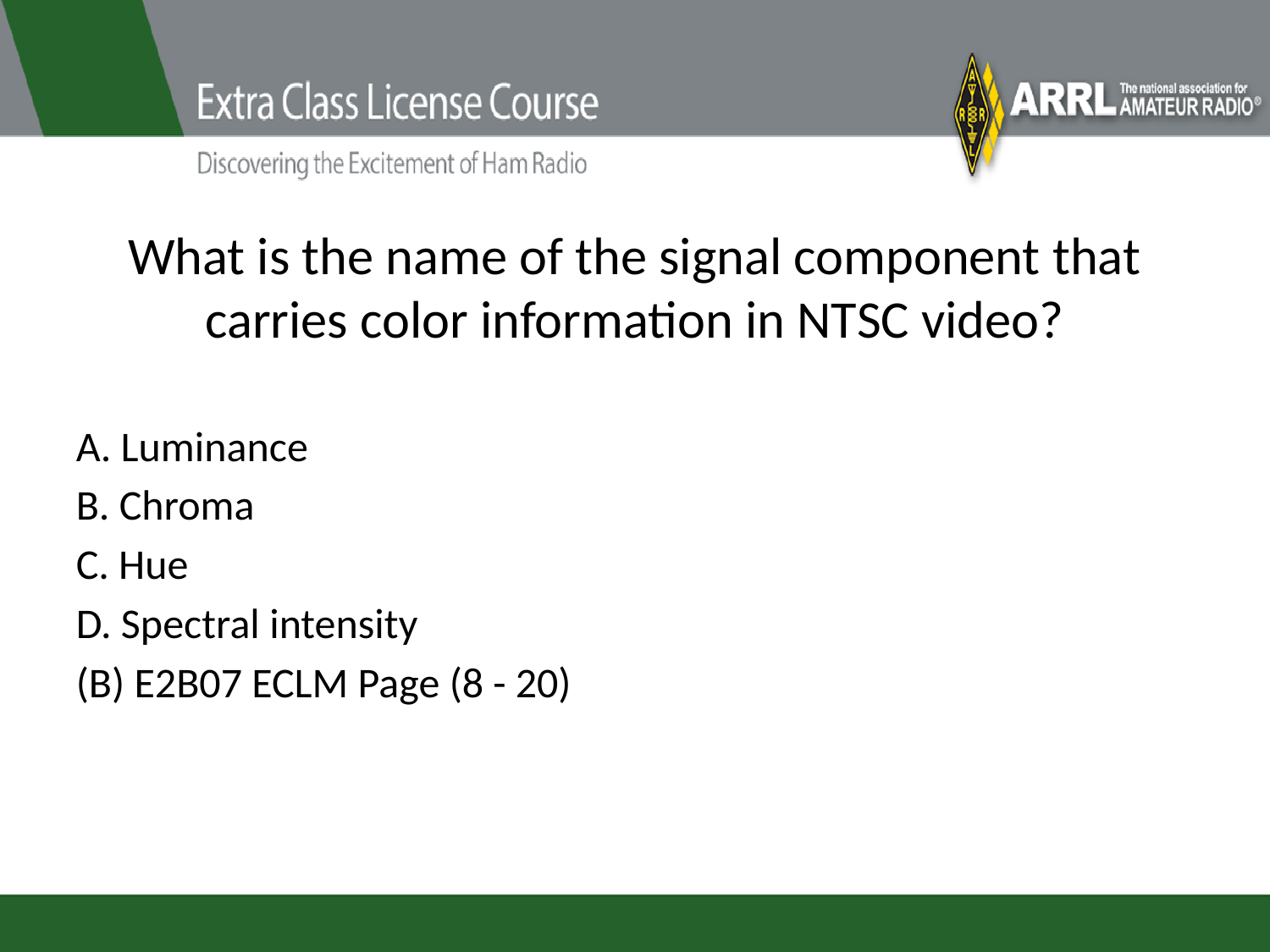

# What is the name of the signal component that carries color information in NTSC video?
A. Luminance
B. Chroma
C. Hue
D. Spectral intensity
(B) E2B07 ECLM Page (8 - 20)